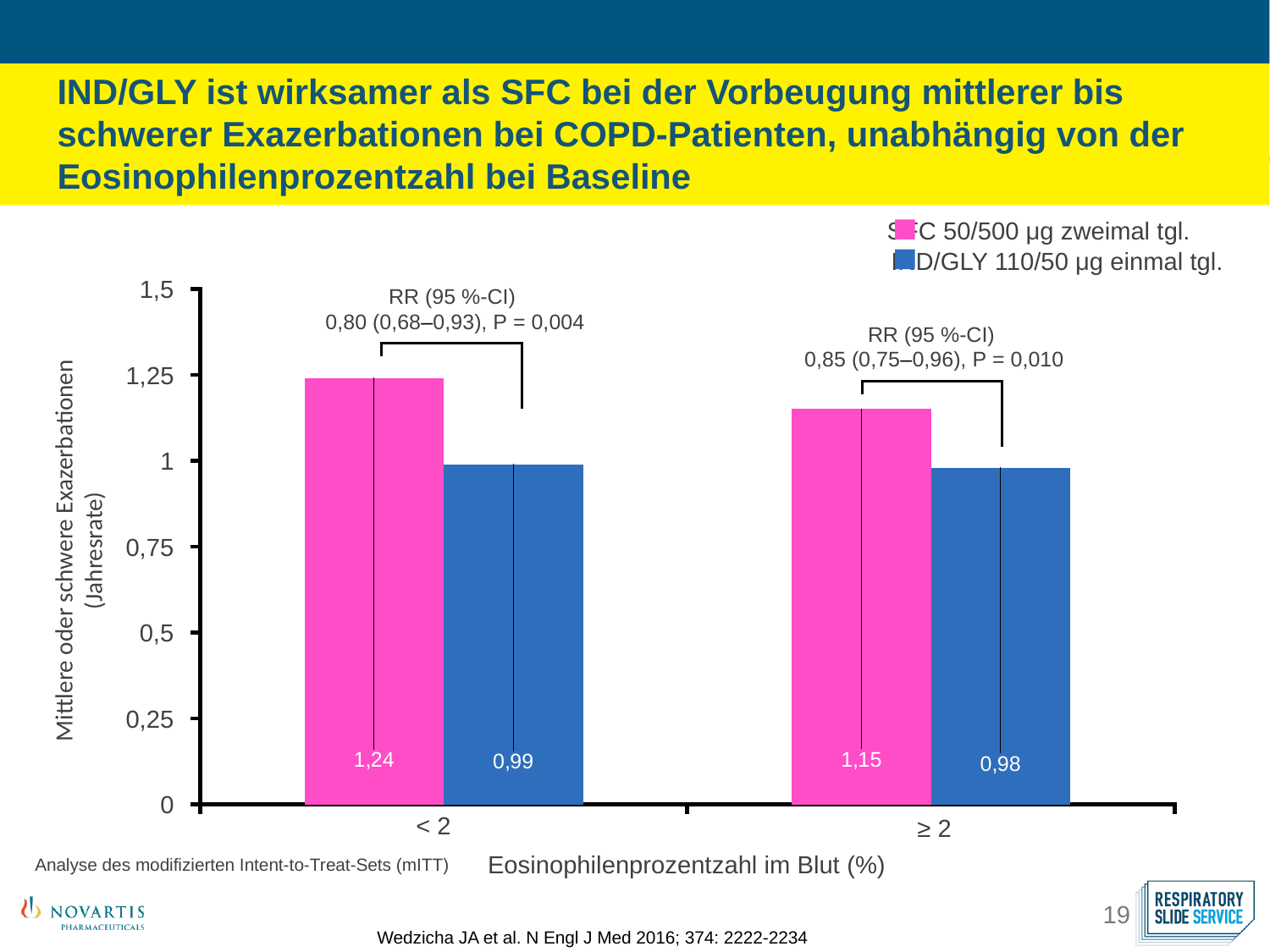

IND/GLY ist wirksamer als SFC bei der Vorbeugung mittlerer bis schwerer Exazerbationen bei COPD-Patienten, unabhängig von der Eosinophilenprozentzahl bei Baseline

### Chart

| Category | SFC 50/500 μg b.i.d. | IND/GLY 110/50 μg q.d. |
|---|---|---|
| Change from baseline | 1.24 | 0.99 |
SFC 50/500 μg zweimal tgl.

IND/GLY 110/50 μg einmal tgl.

1,5
RR (95 %-CI)
0,80 (0,68–0,93), P = 0,004
RR (95 %-CI)
0,85 (0,75–0,96), P = 0,010
1,25
1
Mittlere oder schwere Exazerbationen
(Jahresrate)
0,75
0,5
0,25
0
< 2
≥ 2
Eosinophilenprozentzahl im Blut (%)
Analyse des modifizierten Intent-to-Treat-Sets (mITT)
Wedzicha JA et al. N Engl J Med 2016; 374: 2222-2234